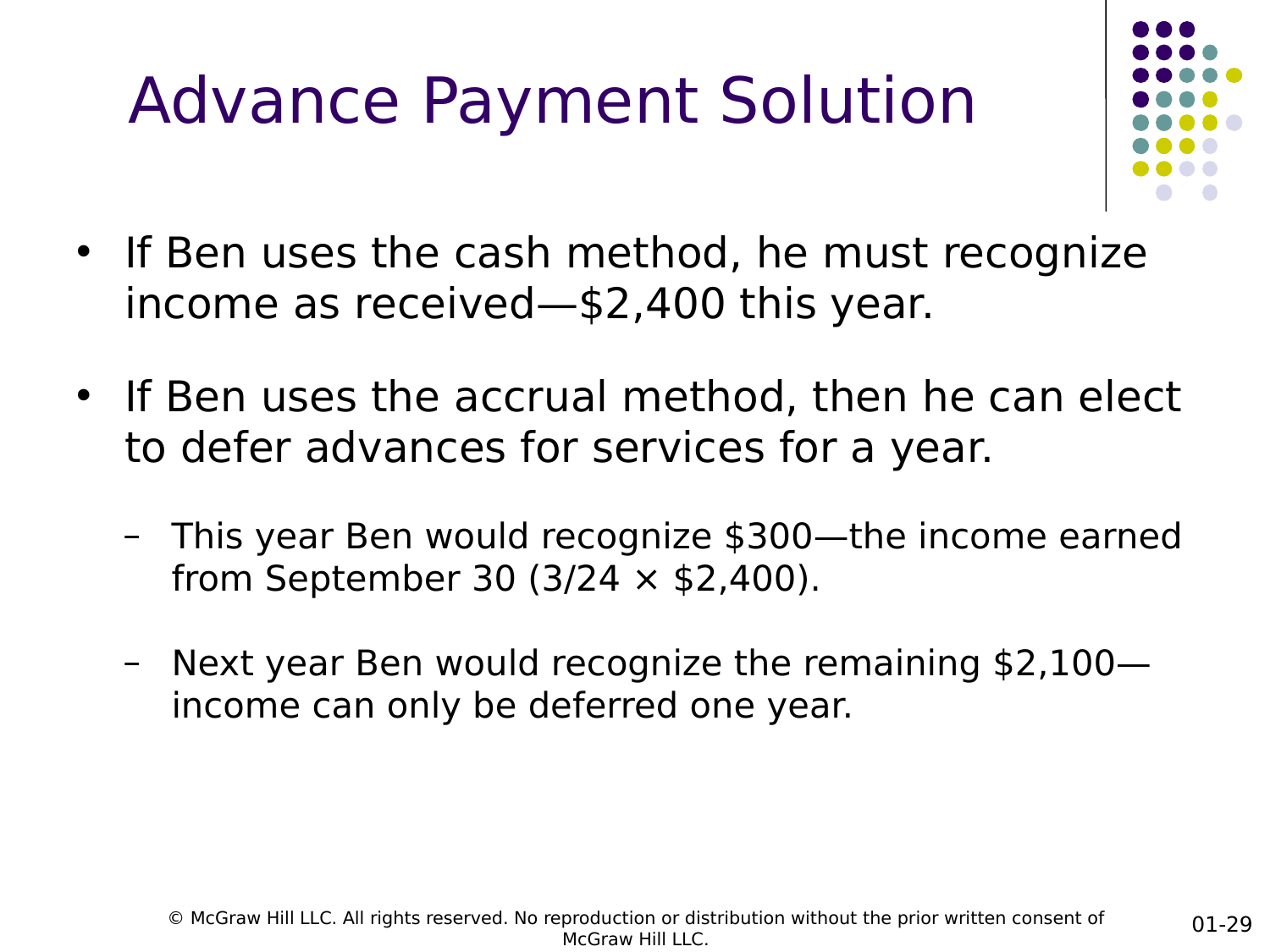

# Advance Payment Solution
If Ben uses the cash method, he must recognize income as received—$2,400 this year.
If Ben uses the accrual method, then he can elect to defer advances for services for a year.
This year Ben would recognize $300—the income earned from September 30 (3/24 × $2,400).
Next year Ben would recognize the remaining $2,100—income can only be deferred one year.
01-29